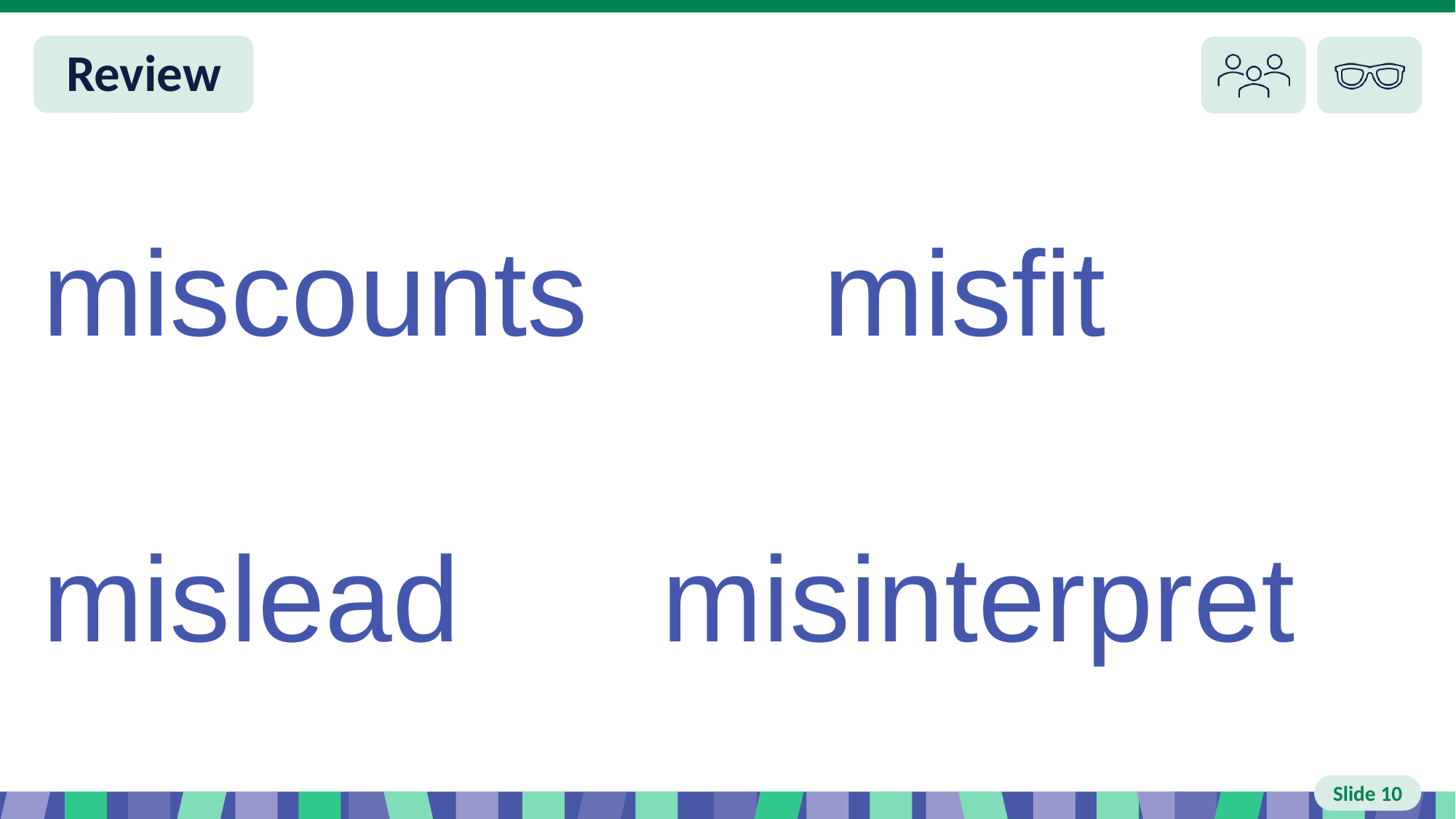

Slide 10 Review You do
miscounts       misfit

mislead      misinterpret